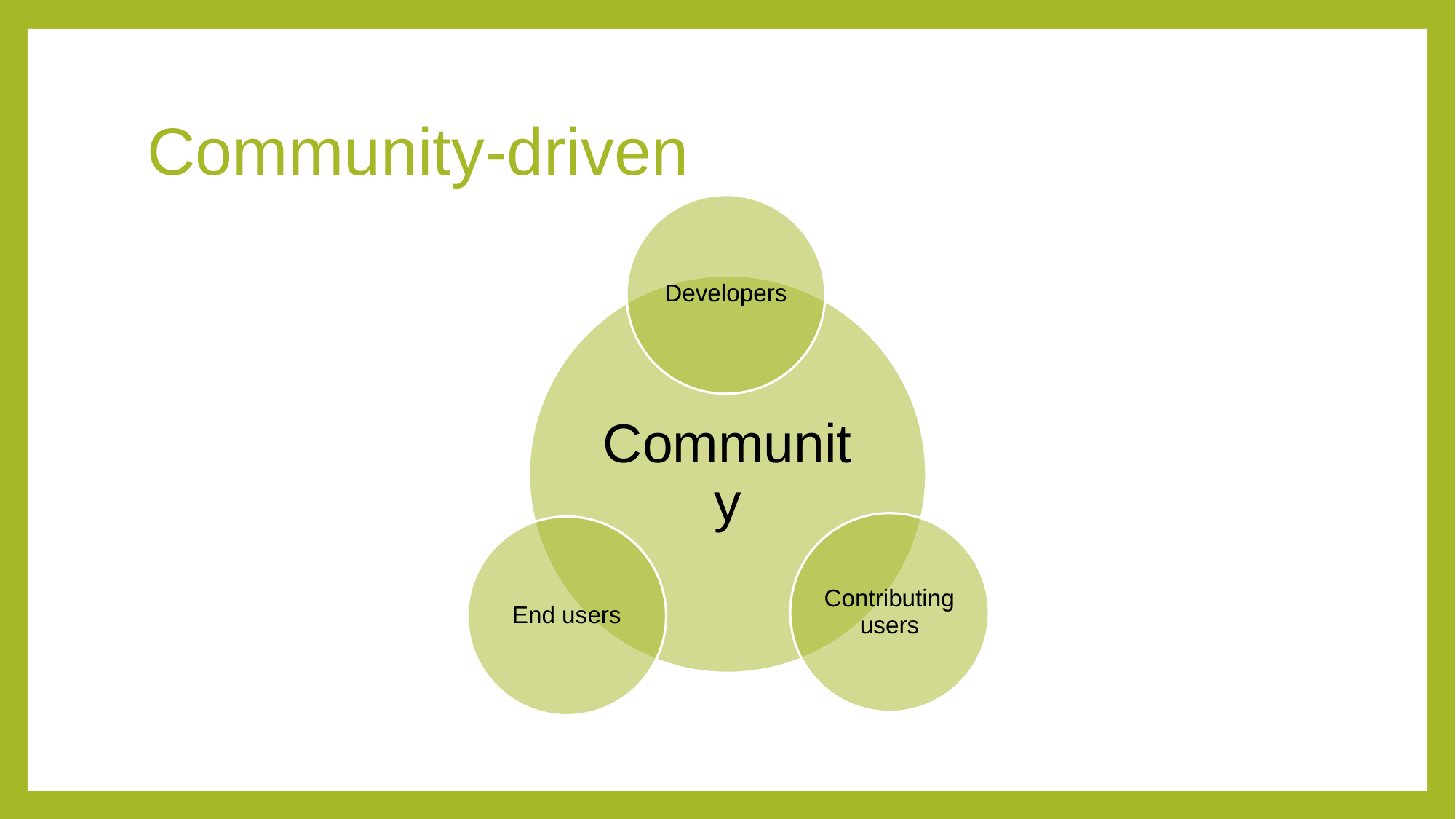

# Community-driven
Community
Developers
Contributing users
End users